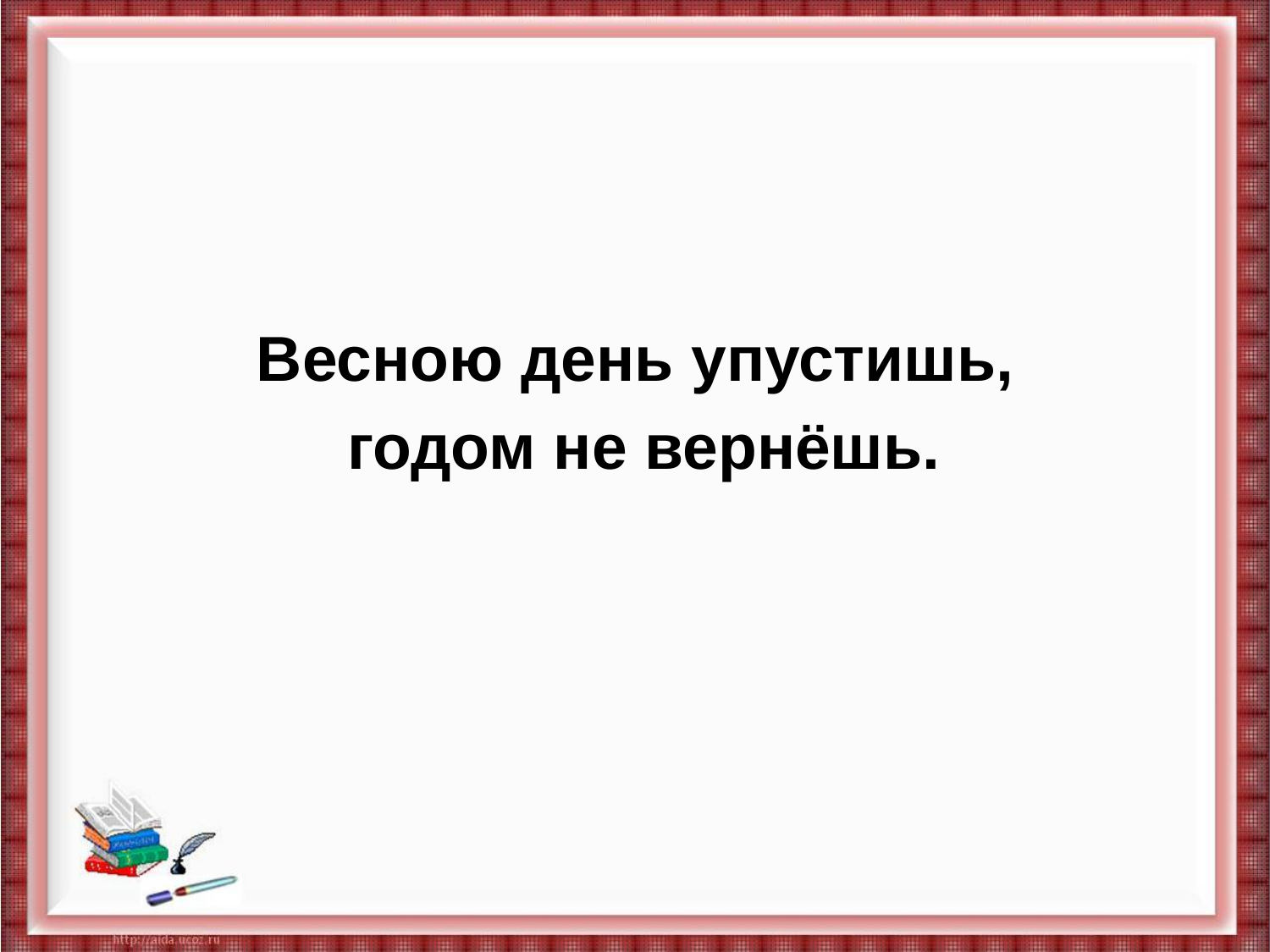

#

Весною день упустишь,
 годом не вернёшь.